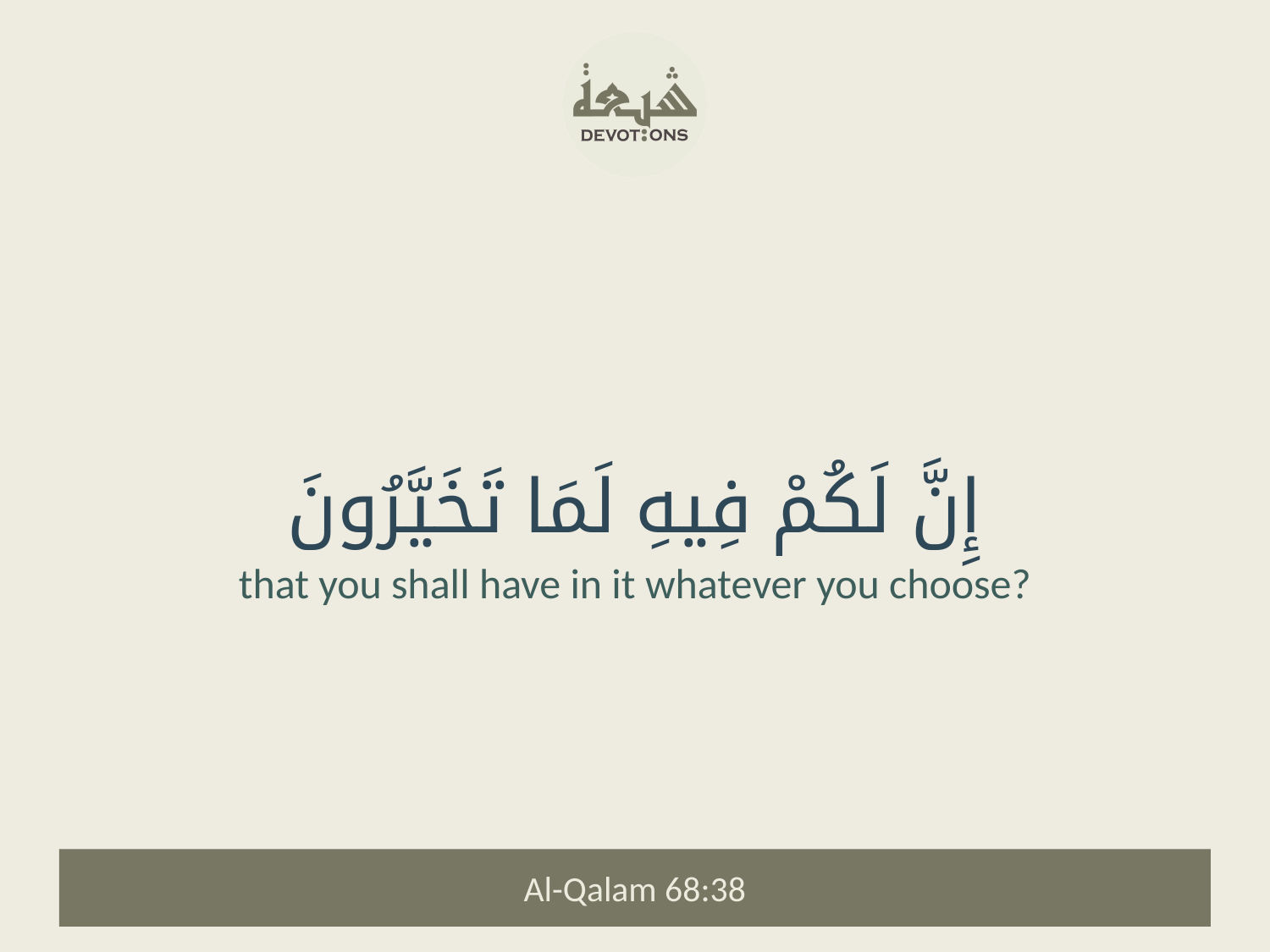

إِنَّ لَكُمْ فِيهِ لَمَا تَخَيَّرُونَ
that you shall have in it whatever you choose?
Al-Qalam 68:38